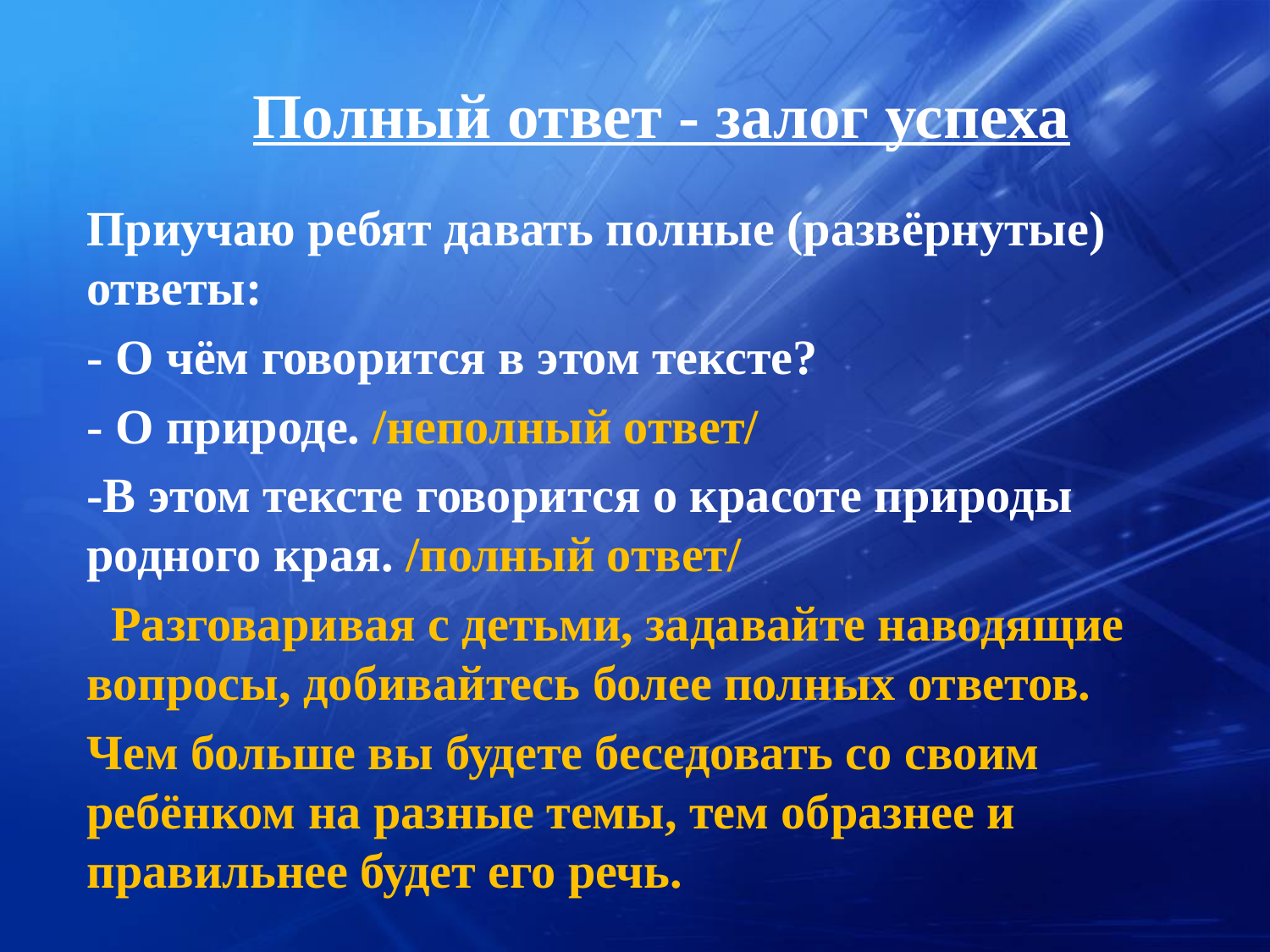

# Полный ответ - залог успеха
Приучаю ребят давать полные (развёрнутые) ответы:
- О чём говорится в этом тексте?
- О природе. /неполный ответ/
-В этом тексте говорится о красоте природы родного края. /полный ответ/
  Разговаривая с детьми, задавайте наводящие вопросы, добивайтесь более полных ответов.
Чем больше вы будете беседовать со своим ребёнком на разные темы, тем образнее и правильнее будет его речь.